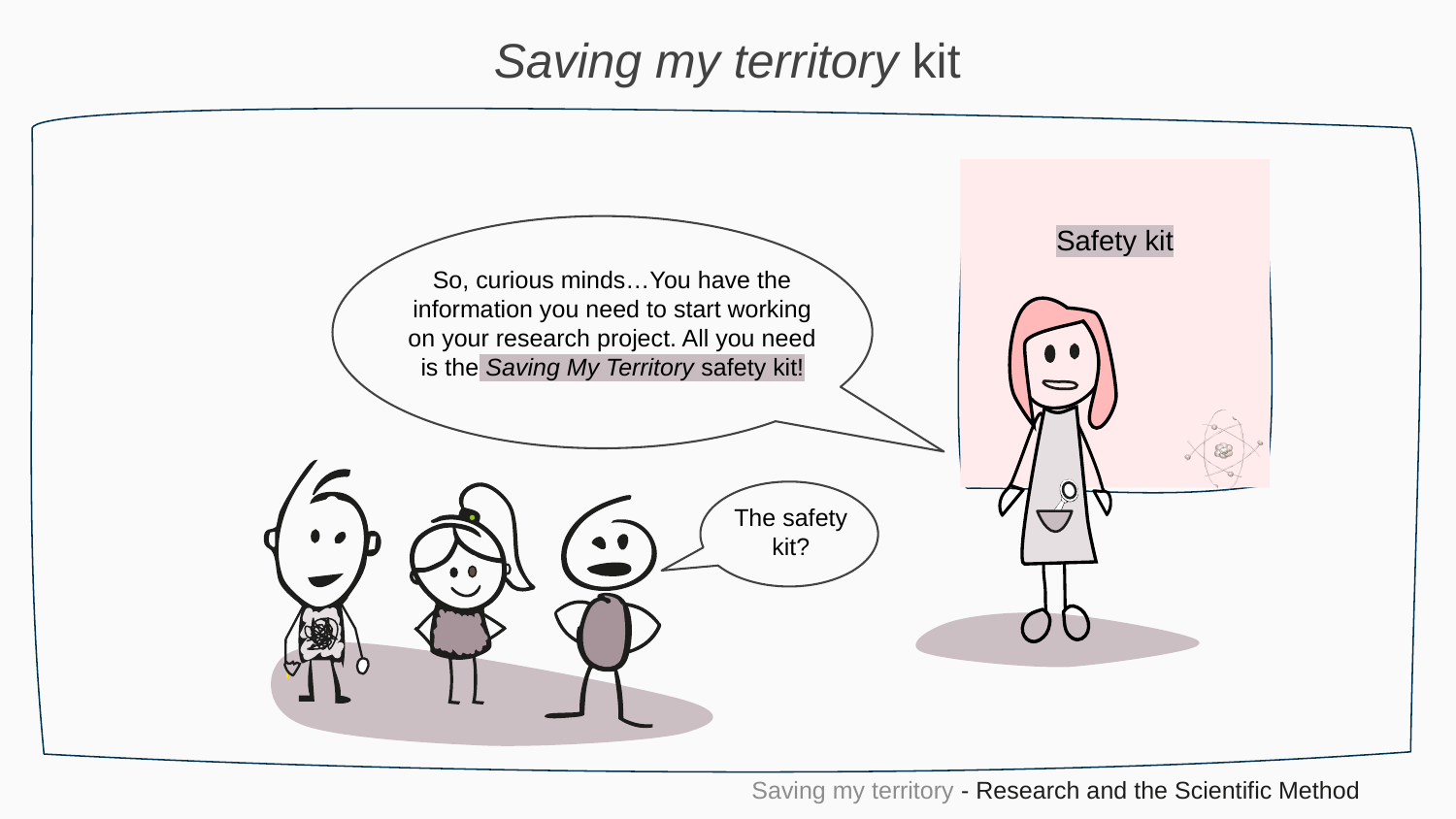

Saving my territory kit

Safety kit

So, curious minds…You have the information you need to start working on your research project. All you need is the Saving My Territory safety kit!

The safety kit?

Saving my territory - Research and the Scientific Method